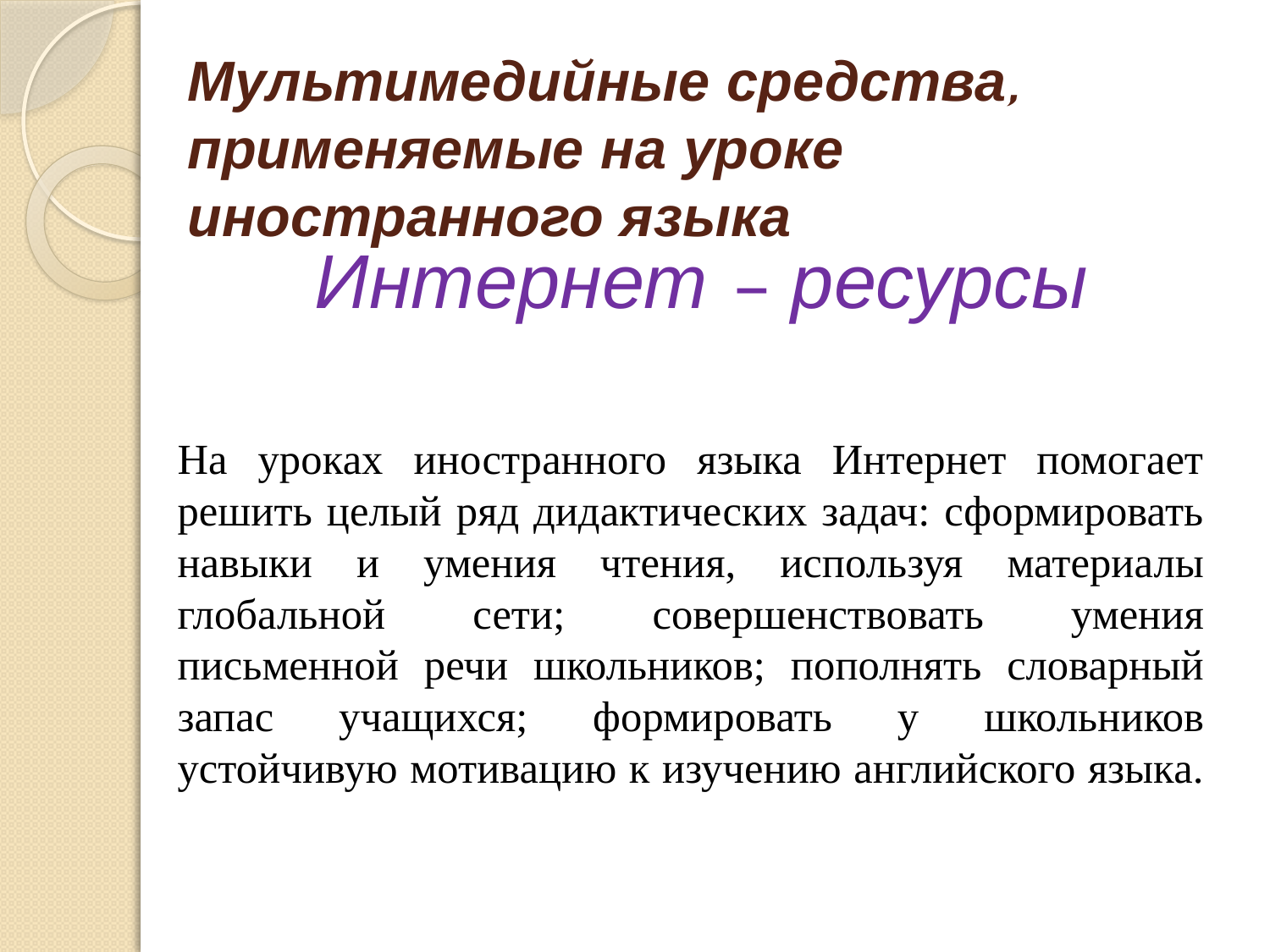

# Мультимедийные средства, применяемые на уроке иностранного языка
      Интернет – ресурсы

На уроках иностранного языка Интернет помогает решить целый ряд дидактических задач: сформировать навыки и умения чтения, используя материалы глобальной сети; совершенствовать умения письменной речи школьников; пополнять словарный запас учащихся; формировать у школьников устойчивую мотивацию к изучению английского языка.